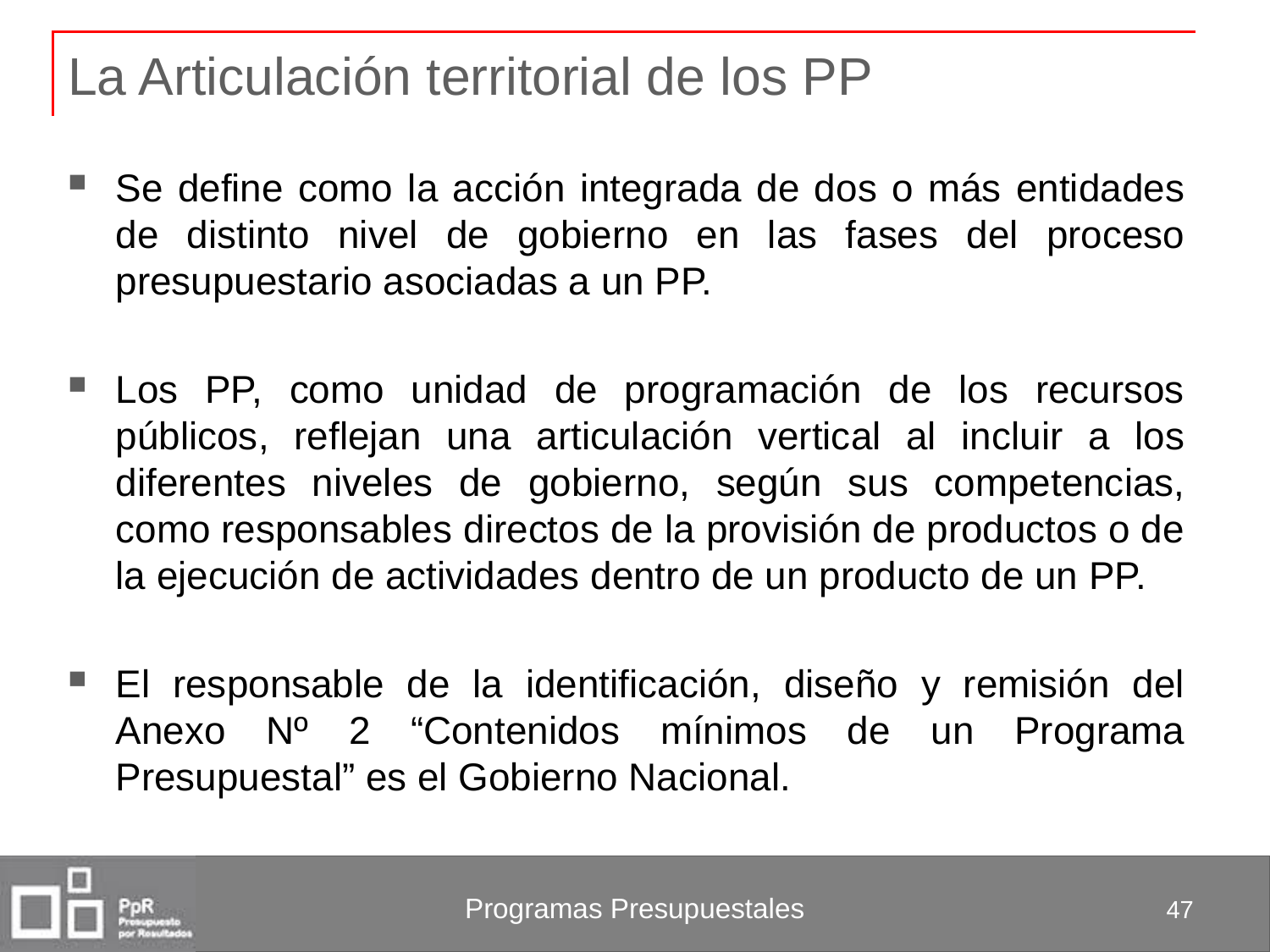

# La Articulación territorial de los PP
Se define como la acción integrada de dos o más entidades de distinto nivel de gobierno en las fases del proceso presupuestario asociadas a un PP.

Los PP, como unidad de programación de los recursos públicos, reflejan una articulación vertical al incluir a los diferentes niveles de gobierno, según sus competencias, como responsables directos de la provisión de productos o de la ejecución de actividades dentro de un producto de un PP.

El responsable de la identificación, diseño y remisión del Anexo Nº 2 “Contenidos mínimos de un Programa Presupuestal” es el Gobierno Nacional.
47
Programas Presupuestales